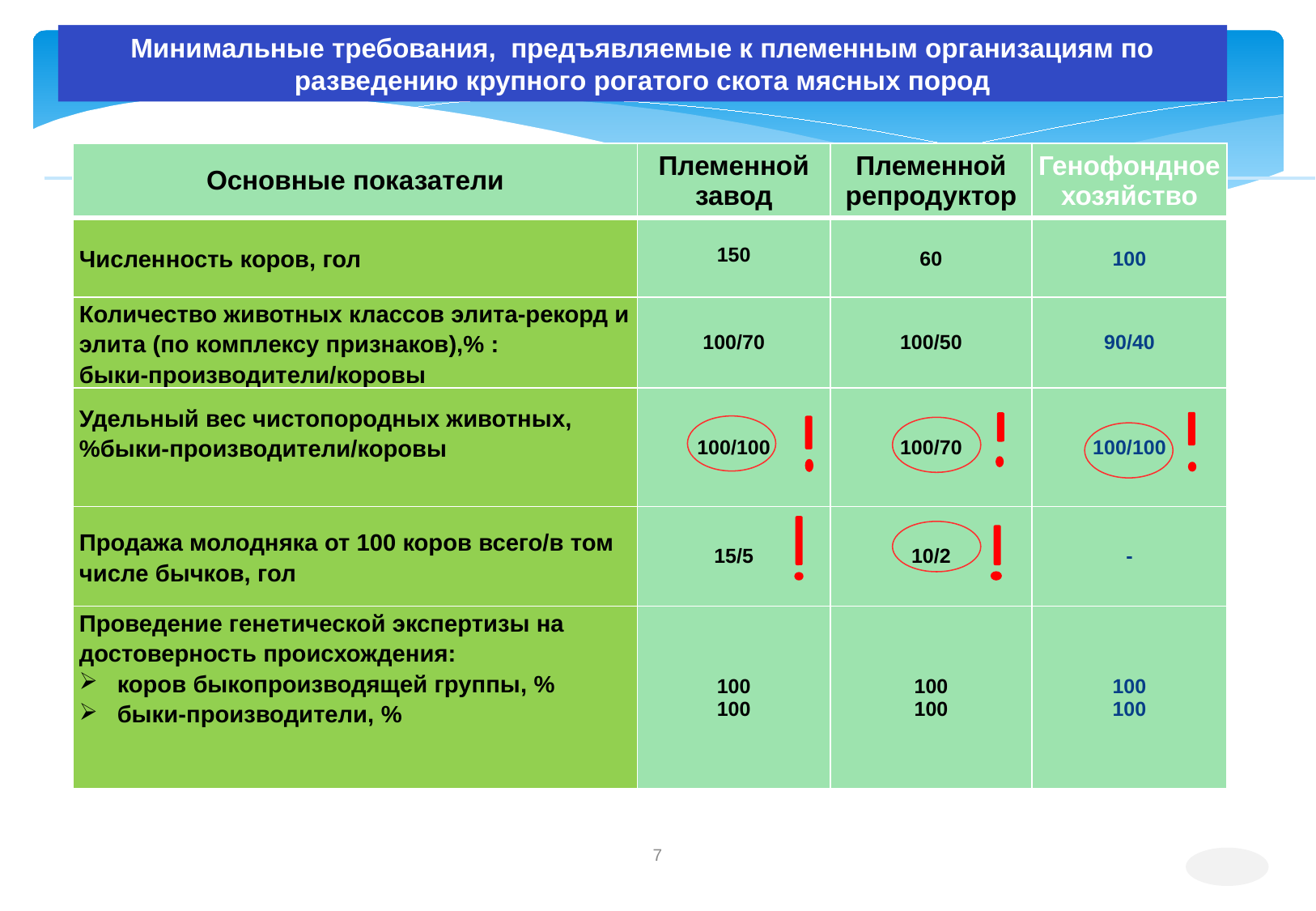

Минимальные требования,  предъявляемые к племенным организациям по разведению крупного рогатого скота мясных пород
| Основные показатели | Племенной завод | Племенной репродуктор | Генофондное хозяйство |
| --- | --- | --- | --- |
| Численность коров, гол | 150 | 60 | 100 |
| Количество животных классов элита-рекорд и элита (по комплексу признаков),% : быки-производители/коровы | 100/70 | 100/50 | 90/40 |
| Удельный вес чистопородных животных, %быки-производители/коровы | 100/100 | 100/70 | 100/100 |
| Продажа молодняка от 100 коров всего/в том числе бычков, гол | 15/5 | 10/2 | - |
| Проведение генетической экспертизы на достоверность происхождения: коров быкопроизводящей группы, % быки-производители, % | 100 100 | 100 100 | 100 100 |

7